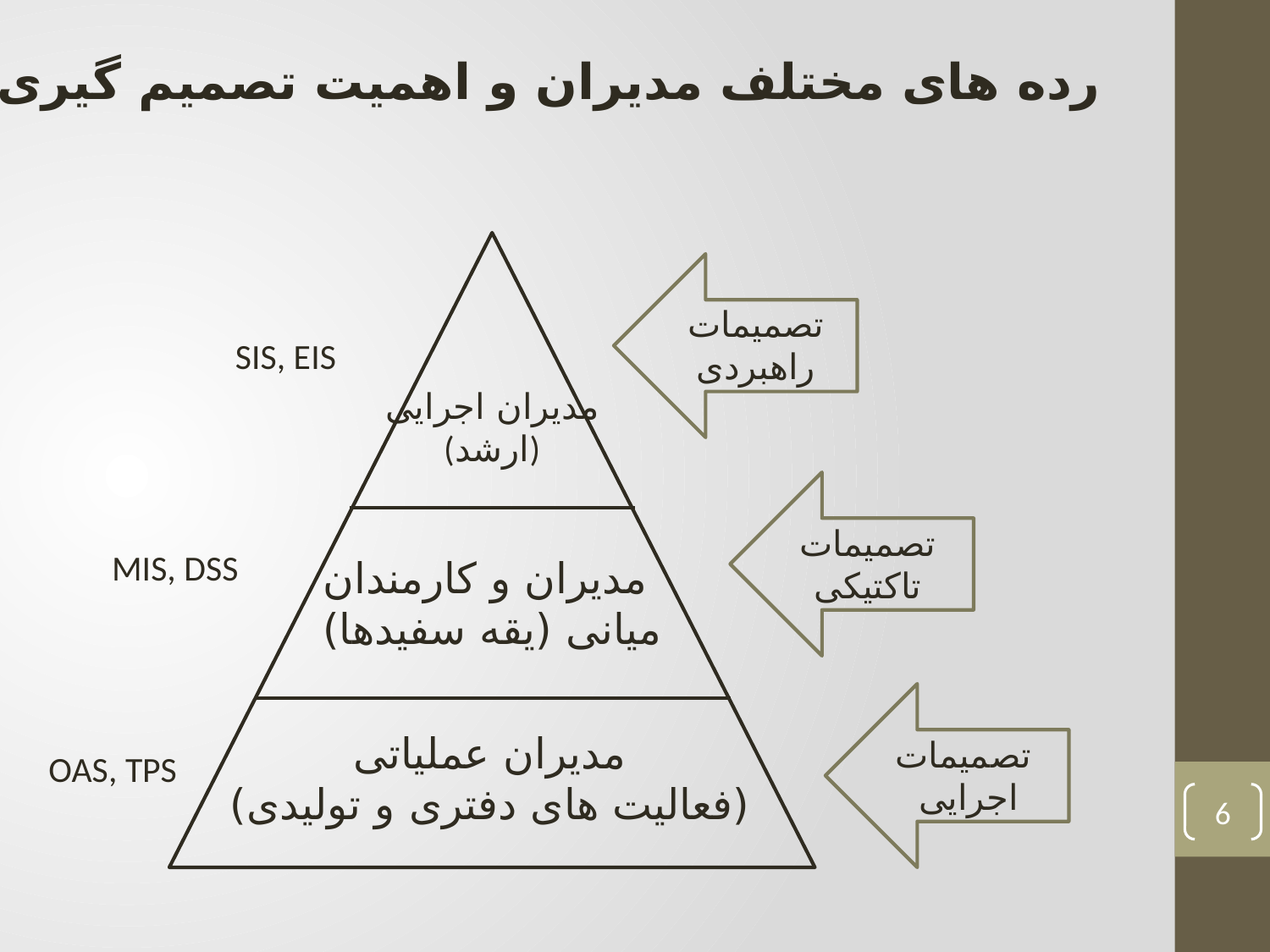

رده های مختلف مدیران و اهمیت تصمیم گیری

تصمیمات
راهبردی
SIS, EIS
مدیران اجرایی
(ارشد)

تصمیمات
تاکتیکی
MIS, DSS
مدیران و کارمندان
میانی (یقه سفیدها)

مدیران عملیاتی
 (فعالیت های دفتری و تولیدی)
تصمیمات
 اجرایی
OAS, TPS
6